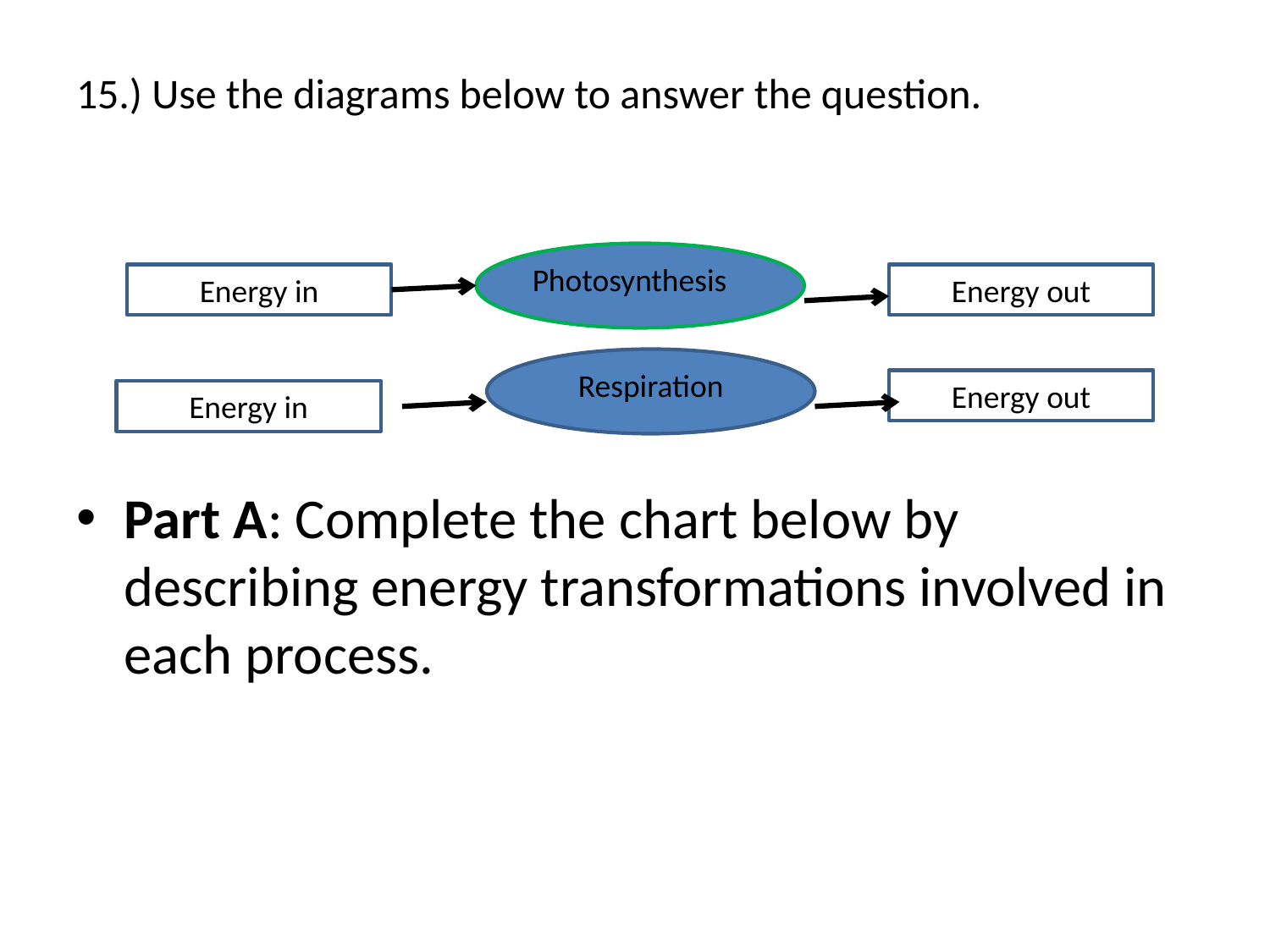

# 15.) Use the diagrams below to answer the question.

Photosynthesis
Energy in
Energy out

Respiration
Energy out
Energy in
Part A: Complete the chart below by describing energy transformations involved in each process.